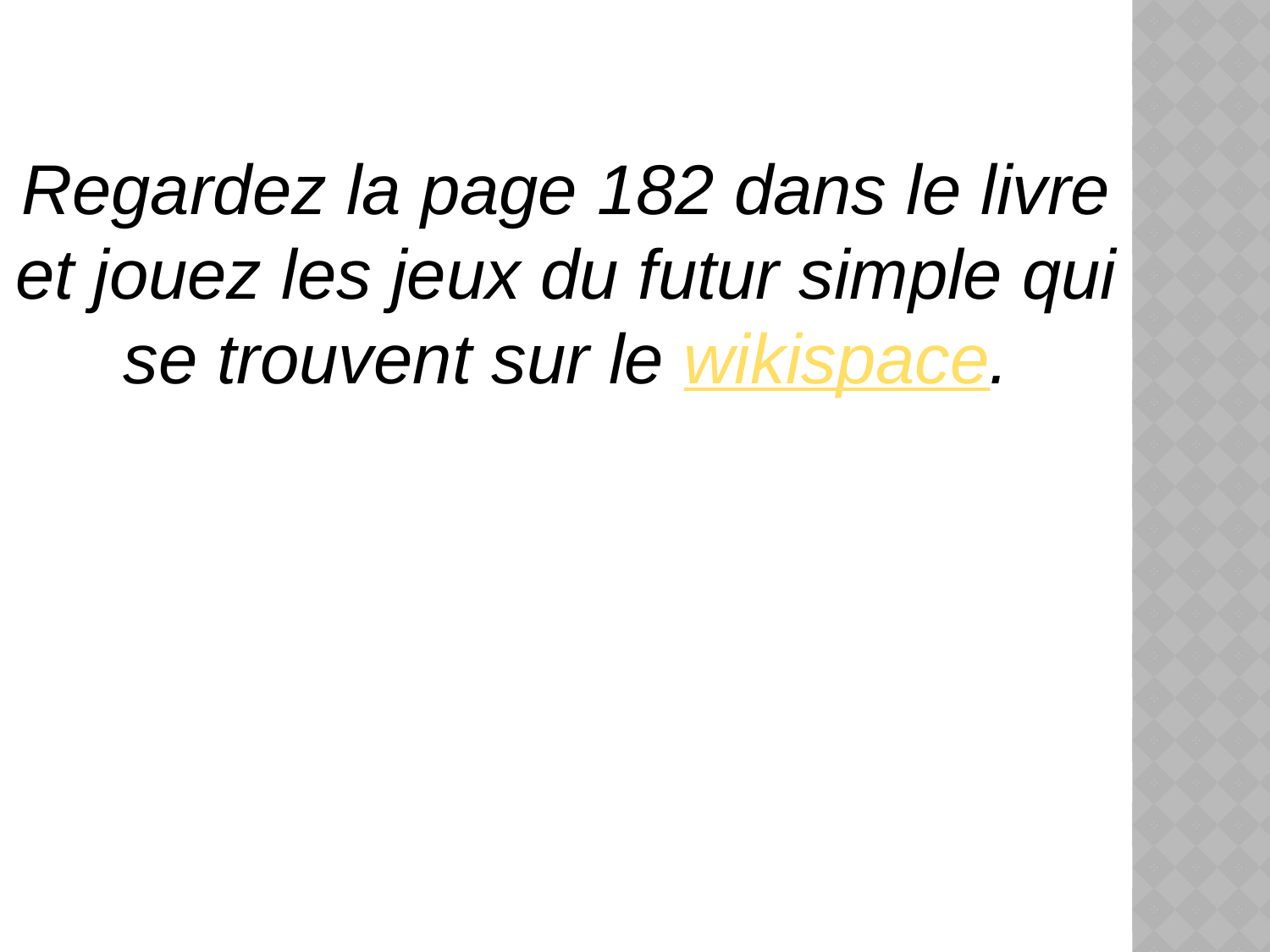

Regardez la page 182 dans le livre et jouez les jeux du futur simple qui se trouvent sur le wikispace.